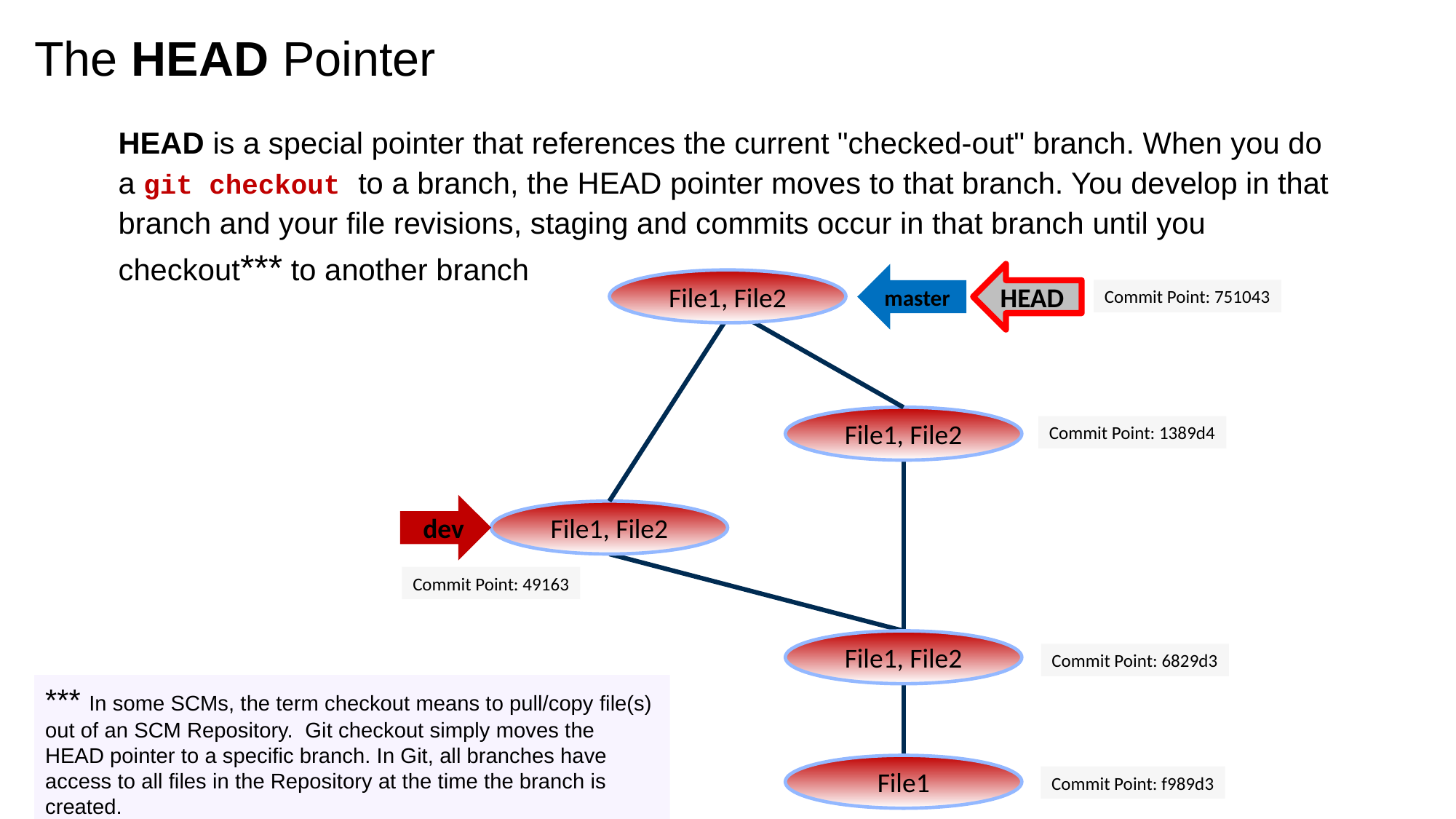

# The HEAD Pointer
HEAD is a special pointer that references the current "checked-out" branch. When you do a git checkout to a branch, the HEAD pointer moves to that branch. You develop in that branch and your file revisions, staging and commits occur in that branch until you checkout*** to another branch
master
HEAD
File1, File2
Commit Point: 751043
File1, File2
Commit Point: 1389d4
dev
File1, File2
Commit Point: 49163
File1, File2
Commit Point: 6829d3
*** In some SCMs, the term checkout means to pull/copy file(s) out of an SCM Repository.  Git checkout simply moves the HEAD pointer to a specific branch. In Git, all branches have access to all files in the Repository at the time the branch is created.
File1
Commit Point: f989d3